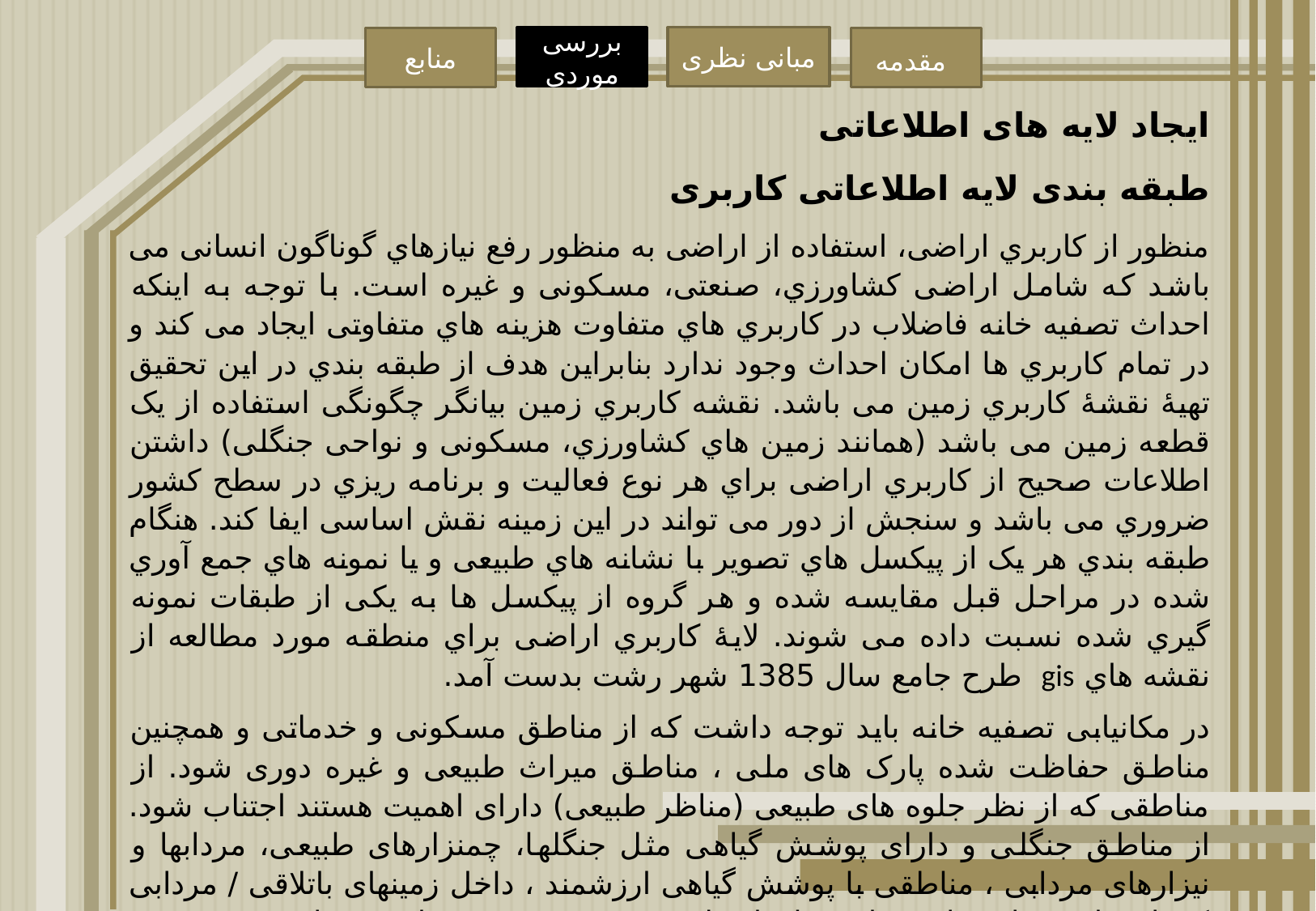

بررسی موردی
مبانی نظری
منابع
مقدمه

ایجاد لایه های اطلاعاتی
طبقه بندی لایه اطلاعاتی کاربری
منظور از کاربري اراضی، استفاده از اراضی به منظور رفع نیازهاي گوناگون انسانی می باشد که شامل اراضی کشاورزي، صنعتی، مسکونی و غیره است. با توجه به اینکه احداث تصفیه خانه فاضلاب در کاربري هاي متفاوت هزینه هاي متفاوتی ایجاد می کند و در تمام کاربري ها امکان احداث وجود ندارد بنابراین هدف از طبقه بندي در این تحقیق تهیۀ نقشۀ کاربري زمین می باشد. نقشه کاربري زمین بیانگر چگونگی استفاده از یک قطعه زمین می باشد (همانند زمین هاي کشاورزي، مسکونی و نواحی جنگلی) داشتن اطلاعات صحیح از کاربري اراضی براي هر نوع فعالیت و برنامه ریزي در سطح کشور ضروري می باشد و سنجش از دور می تواند در این زمینه نقش اساسی ایفا کند. هنگام طبقه بندي هر یک از پیکسل هاي تصویر با نشانه هاي طبیعی و یا نمونه هاي جمع آوري شده در مراحل قبل مقایسه شده و هر گروه از پیکسل ها به یکی از طبقات نمونه گیري شده نسبت داده می شوند. لایۀ کاربري اراضی براي منطقه مورد مطالعه از نقشه هاي gis  طرح جامع سال 1385 شهر رشت بدست آمد.
در مکانیابی تصفیه خانه باید توجه داشت که از مناطق مسکونی و خدماتی و همچنین مناطق حفاظت شده پارک های ملی ، مناطق میراث طبیعی و غیره دوری شود. از مناطقی که از نظر جلوه های طبیعی (مناظر طبیعی) دارای اهمیت هستند اجتناب شود. از مناطق جنگلی و دارای پوشش گیاهی مثل جنگلها، چمنزارهای طبیعی، مردابها و نیزارهای مردابی ، مناطقی با پوشش گیاهی ارزشمند ، داخل زمینهای باتلاقی / مردابی که با پردازش داده ها و تصاویر ماهواره ای مشخص می شوند باید دور باشد.